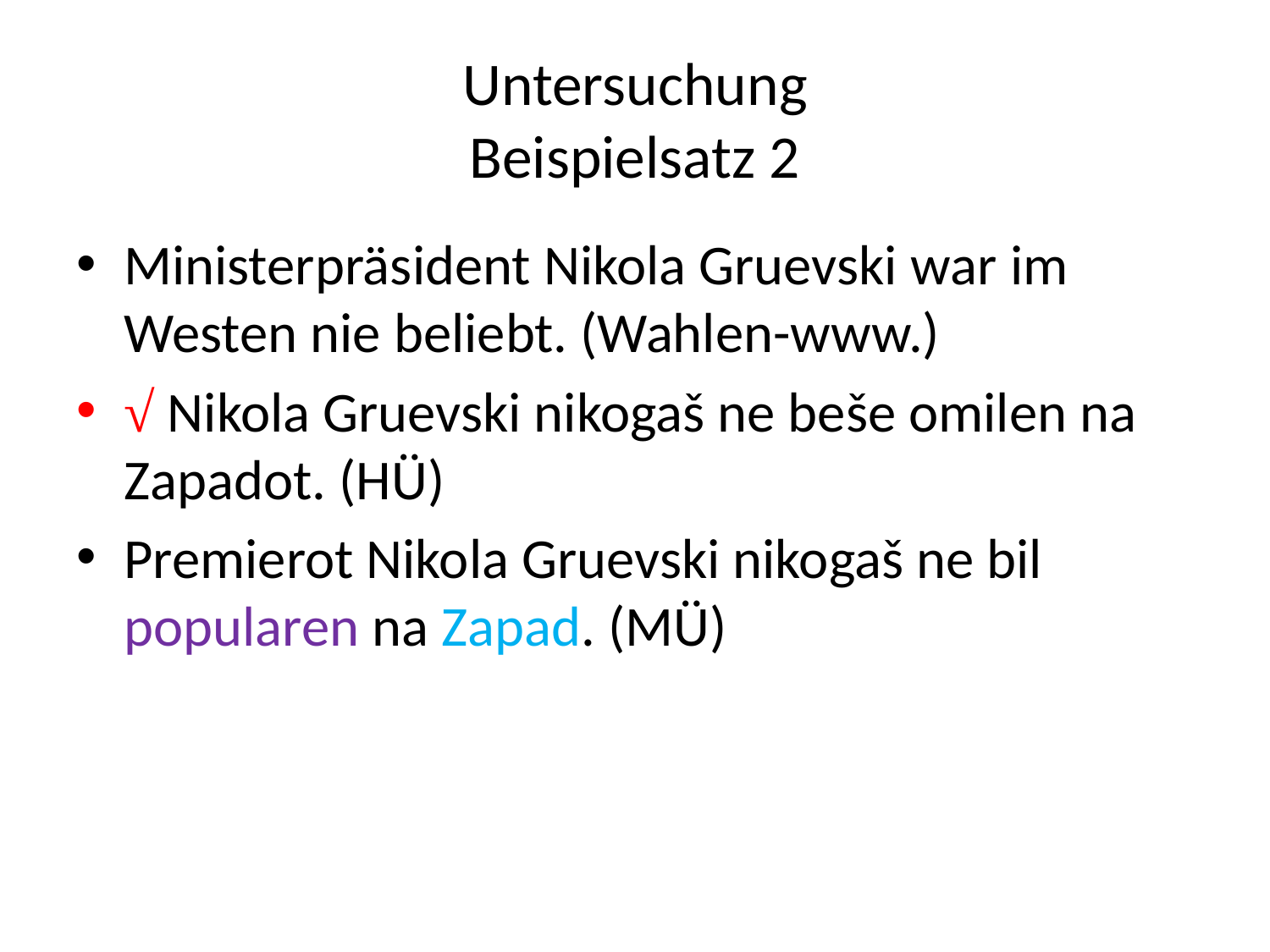

# Untersuchung Beispielsatz 2
Ministerpräsident Nikola Gruevski war im Westen nie beliebt. (Wahlen-www.)
√ Nikola Gruevski nikogaš ne beše omilen na Zapadot. (HÜ)
Premierot Nikola Gruevski nikogaš ne bil popularen na Zapad. (MÜ)